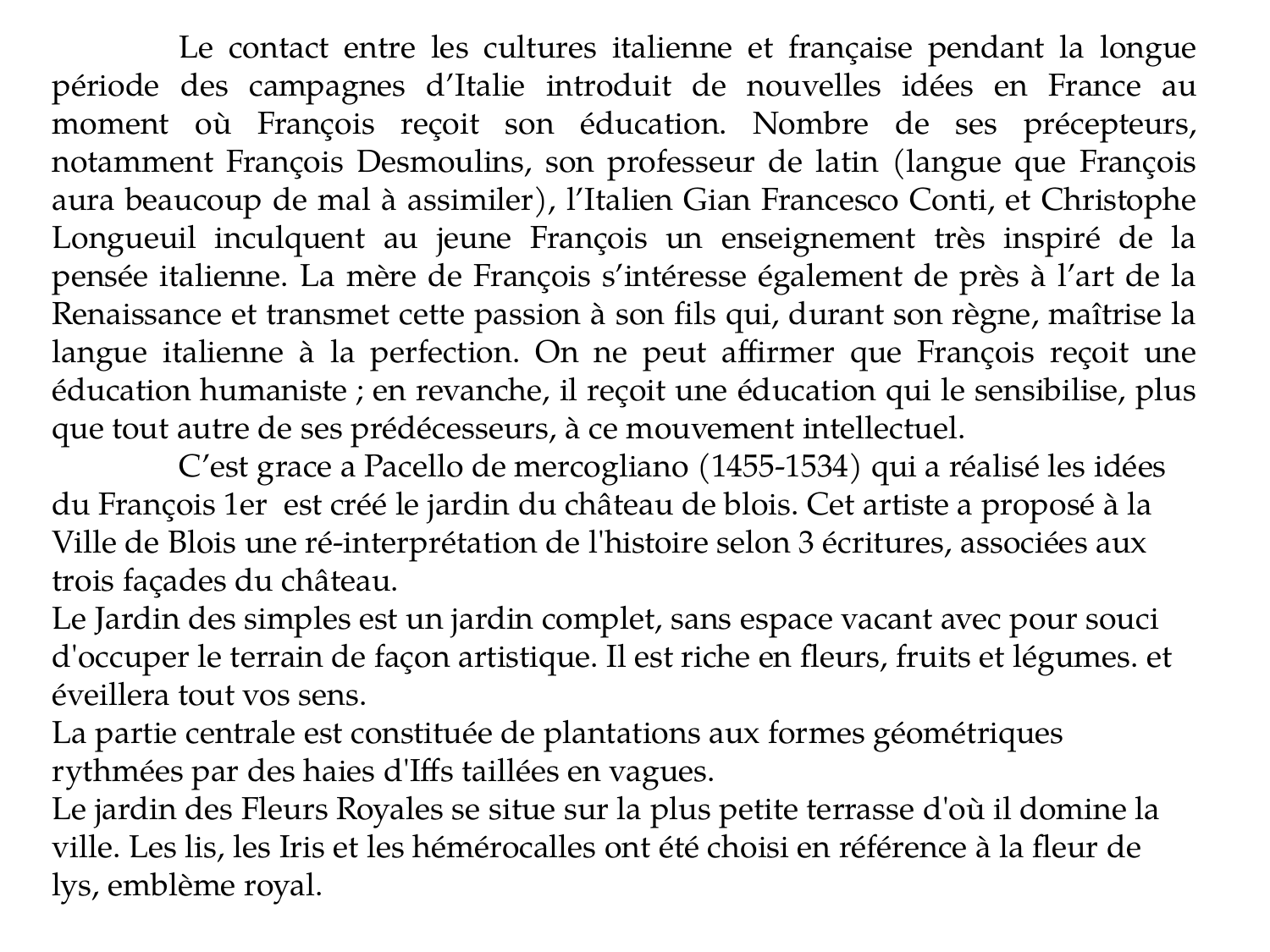

Le contact entre les cultures italienne et française pendant la longue période des campagnes d’Italie introduit de nouvelles idées en France au moment où François reçoit son éducation. Nombre de ses précepteurs, notamment François Desmoulins, son professeur de latin (langue que François aura beaucoup de mal à assimiler), l’Italien Gian Francesco Conti, et Christophe Longueuil inculquent au jeune François un enseignement très inspiré de la pensée italienne. La mère de François s’intéresse également de près à l’art de la Renaissance et transmet cette passion à son fils qui, durant son règne, maîtrise la langue italienne à la perfection. On ne peut affirmer que François reçoit une éducation humaniste ; en revanche, il reçoit une éducation qui le sensibilise, plus que tout autre de ses prédécesseurs, à ce mouvement intellectuel.
	C’est grace a Pacello de mercogliano (1455-1534) qui a réalisé les idées du François 1er  est créé le jardin du château de blois. Cet artiste a proposé à la Ville de Blois une ré-interprétation de l'histoire selon 3 écritures, associées aux trois façades du château.
Le Jardin des simples est un jardin complet, sans espace vacant avec pour souci d'occuper le terrain de façon artistique. Il est riche en fleurs, fruits et légumes. et éveillera tout vos sens.
La partie centrale est constituée de plantations aux formes géométriques rythmées par des haies d'Iffs taillées en vagues.
Le jardin des Fleurs Royales se situe sur la plus petite terrasse d'où il domine la ville. Les lis, les Iris et les hémérocalles ont été choisi en référence à la fleur de lys, emblème royal.